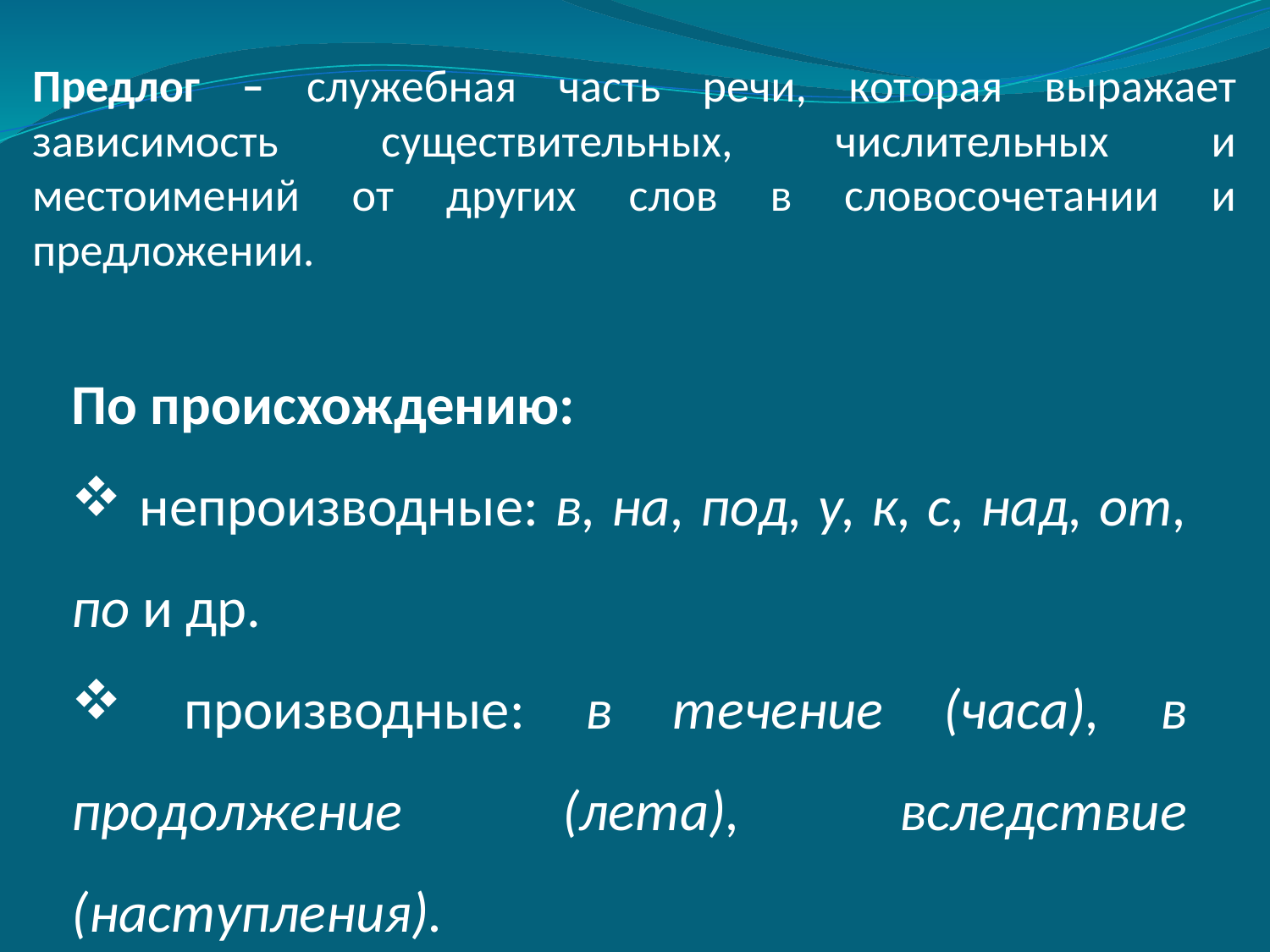

Предлог – служебная часть речи, которая выражает зависимость существительных, числительных и местоимений от других слов в словосочетании и предложении.
По происхождению:
 непроизводные: в, на, под, у, к, с, над, от, по и др.
 производные: в течение (часа), в продолжение (лета), вследствие (наступления).